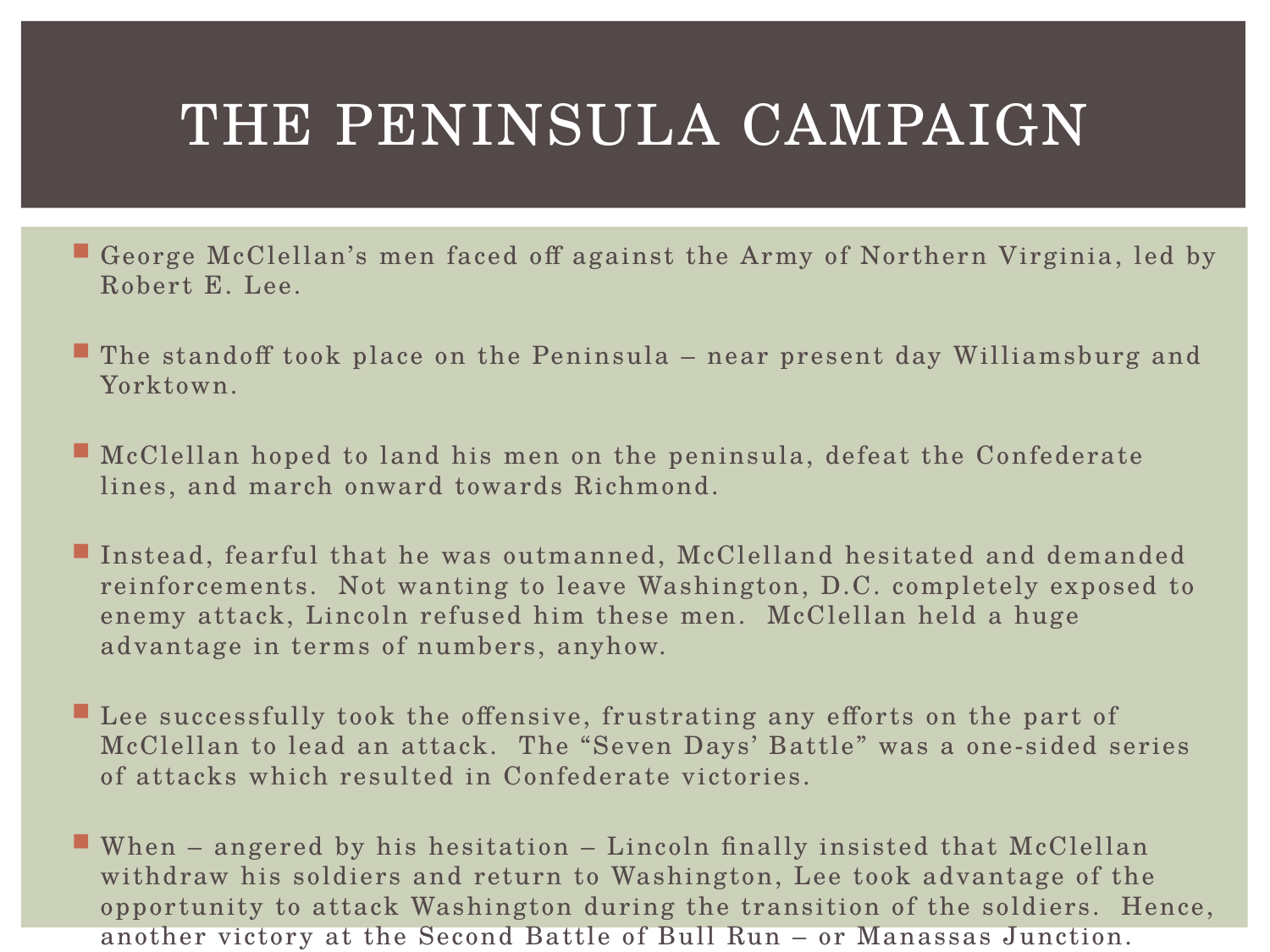

# The Peninsula Campaign
George McClellan’s men faced off against the Army of Northern Virginia, led by Robert E. Lee.

The standoff took place on the Peninsula – near present day Williamsburg and Yorktown.

McClellan hoped to land his men on the peninsula, defeat the Confederate lines, and march onward towards Richmond.

Instead, fearful that he was outmanned, McClelland hesitated and demanded reinforcements.  Not wanting to leave Washington, D.C. completely exposed to enemy attack, Lincoln refused him these men.  McClellan held a huge advantage in terms of numbers, anyhow.

Lee successfully took the offensive, frustrating any efforts on the part of McClellan to lead an attack.  The “Seven Days’ Battle” was a one-sided series of attacks which resulted in Confederate victories.

When – angered by his hesitation – Lincoln finally insisted that McClellan withdraw his soldiers and return to Washington, Lee took advantage of the opportunity to attack Washington during the transition of the soldiers.  Hence, another victory at the Second Battle of Bull Run – or Manassas Junction.